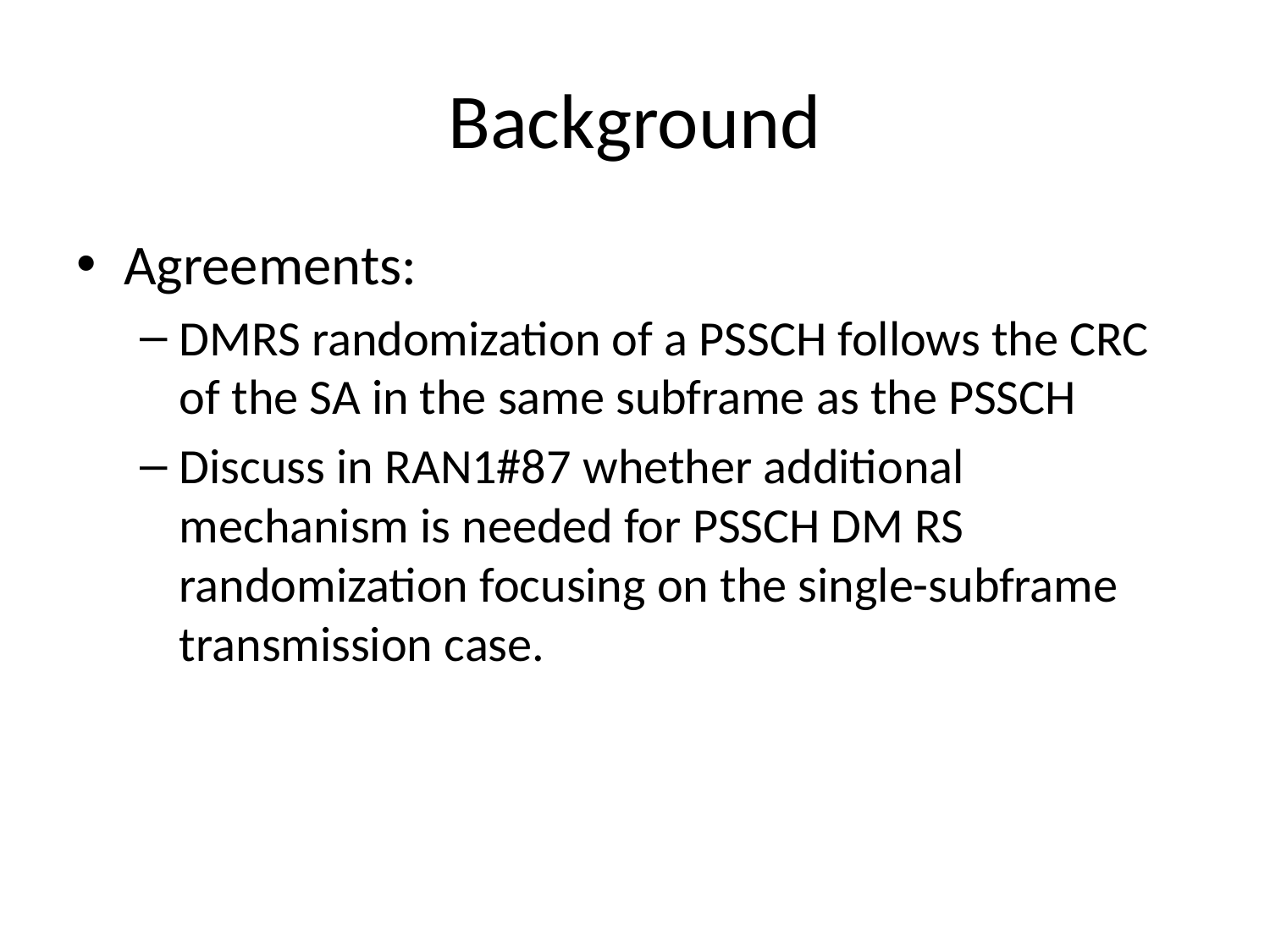

# Background
Agreements:
DMRS randomization of a PSSCH follows the CRC of the SA in the same subframe as the PSSCH
Discuss in RAN1#87 whether additional mechanism is needed for PSSCH DM RS randomization focusing on the single-subframe transmission case.